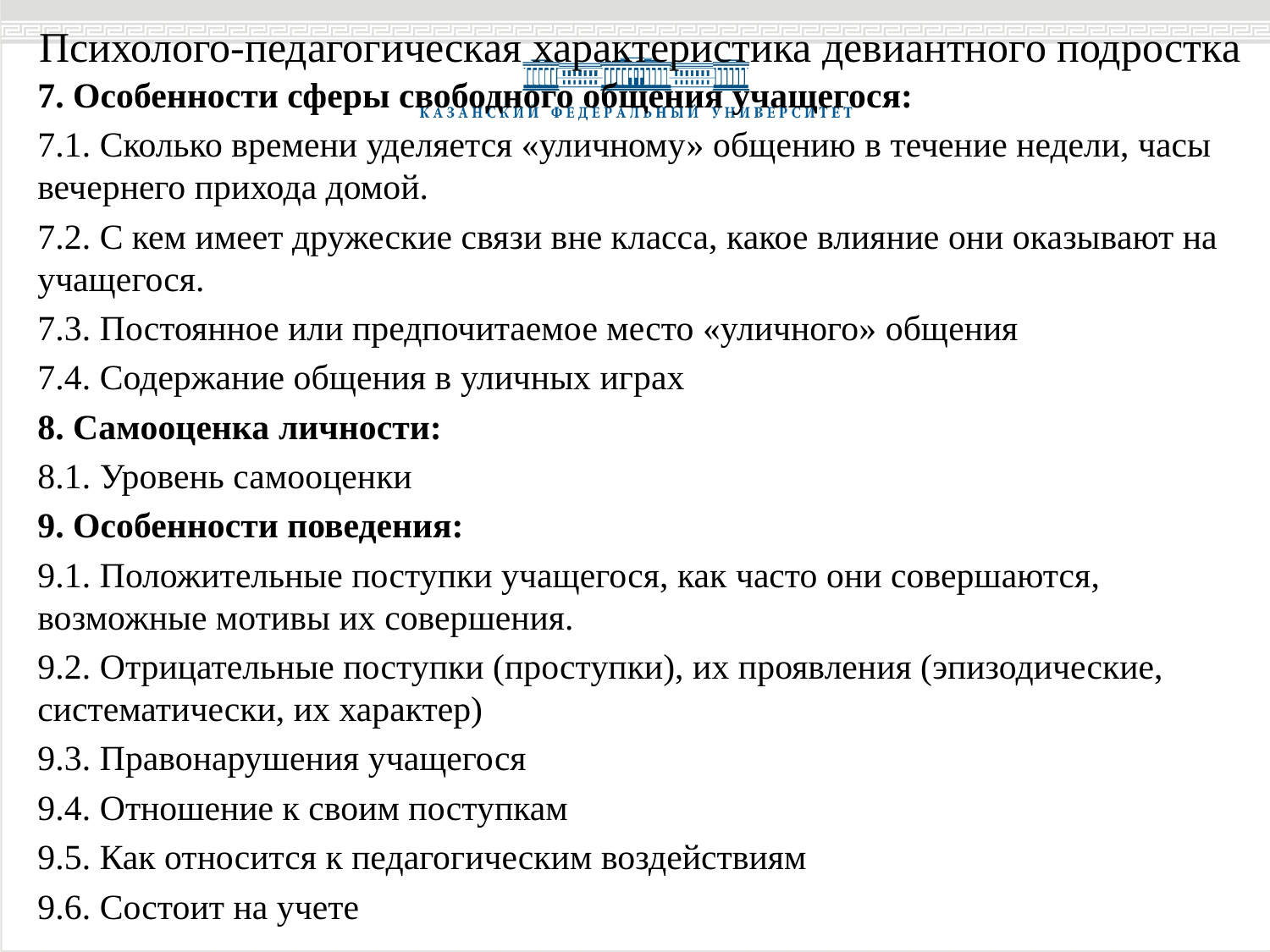

Психолого-педагогическая характеристика девиантного подростка
7. Особенности сферы свободного общения учащегося:
7.1. Сколько времени уделяется «уличному» общению в течение недели, часы вечернего прихода домой.
7.2. С кем имеет дружеские связи вне класса, какое влияние они оказывают на учащегося.
7.3. Постоянное или предпочитаемое место «уличного» общения
7.4. Содержание общения в уличных играх
8. Самооценка личности:
8.1. Уровень самооценки
9. Особенности поведения:
9.1. Положительные поступки учащегося, как часто они совершаются, возможные мотивы их совершения.
9.2. Отрицательные поступки (проступки), их проявления (эпизодические, систематически, их характер)
9.3. Правонарушения учащегося
9.4. Отношение к своим поступкам
9.5. Как относится к педагогическим воздействиям
9.6. Состоит на учете